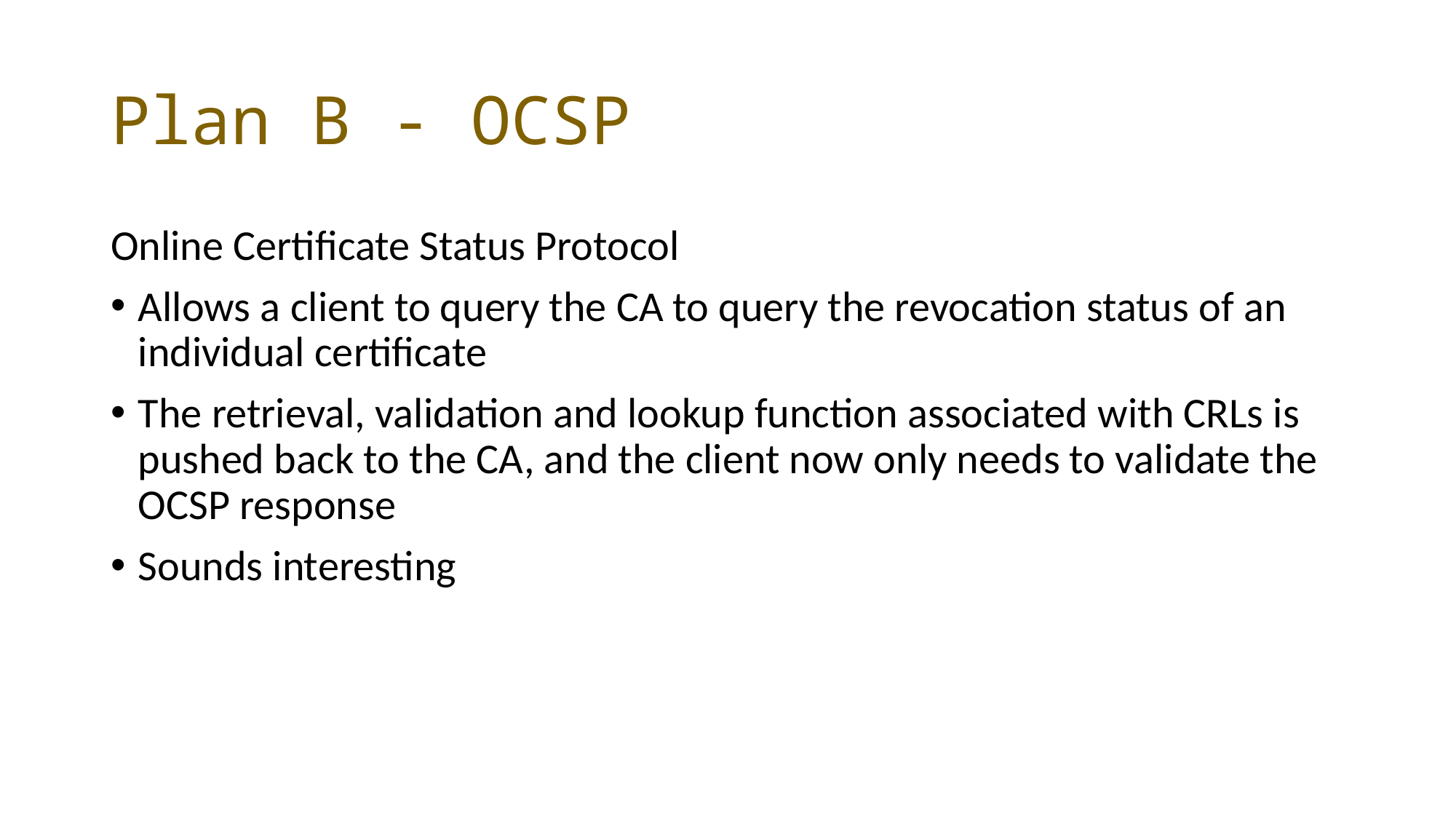

# Plan B - OCSP
Online Certificate Status Protocol
Allows a client to query the CA to query the revocation status of an individual certificate
The retrieval, validation and lookup function associated with CRLs is pushed back to the CA, and the client now only needs to validate the OCSP response
Sounds interesting